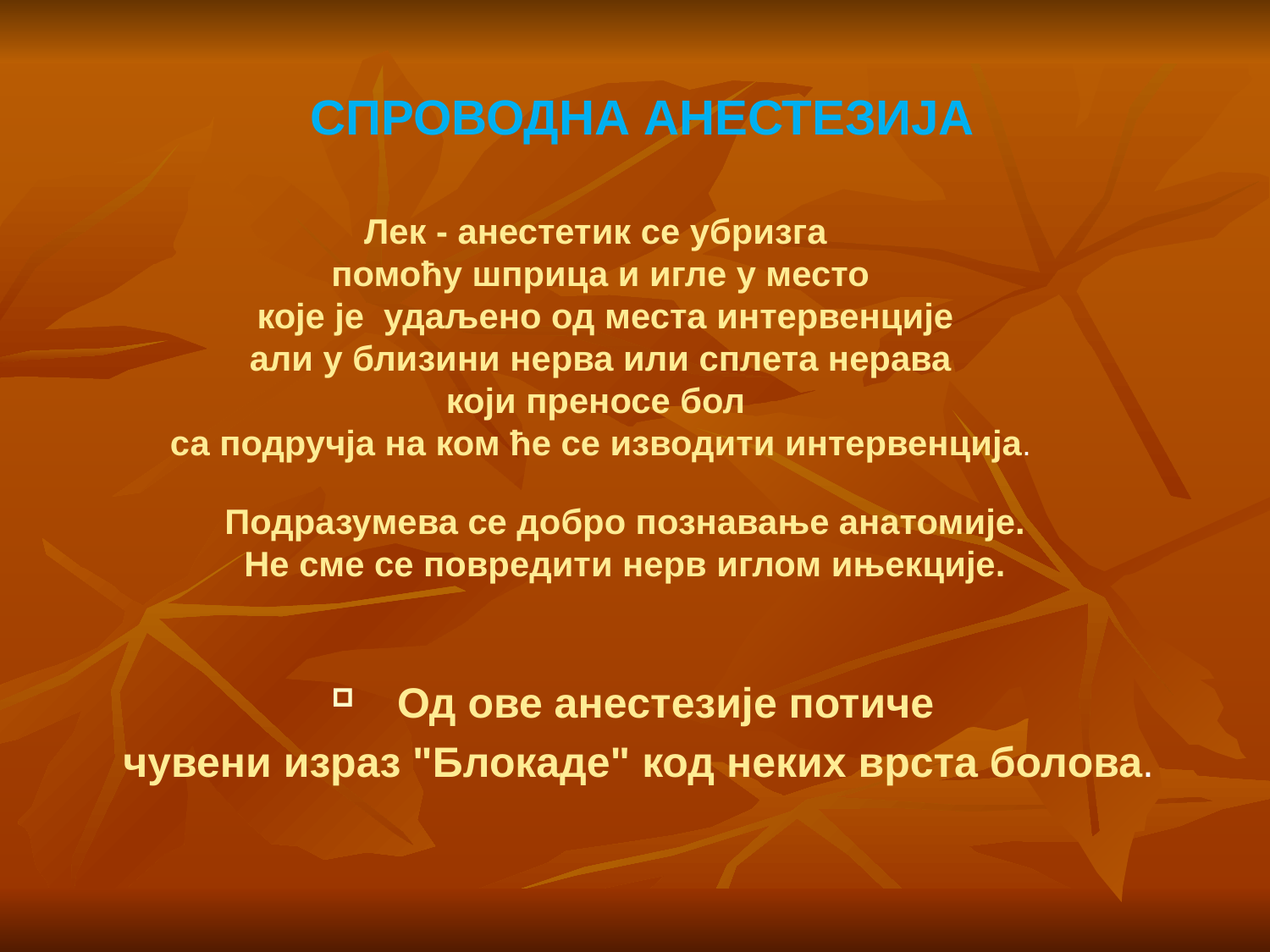

СПРОВОДНА АНЕСТЕЗИЈА
Лек - анестетик се убризга
помоћу шприца и игле у место
 које је  удаљено од места интервенције
 али у близини нерва или сплета нерава
који преносе бол
са подручја на ком ће се изводити интервенција.
Подразумева се добро познавање анатомије.
Не сме се повредити нерв иглом ињекције.
    Од ове анeстезијe потиче
чувени израз "Блокаде" код неких врста болoва.